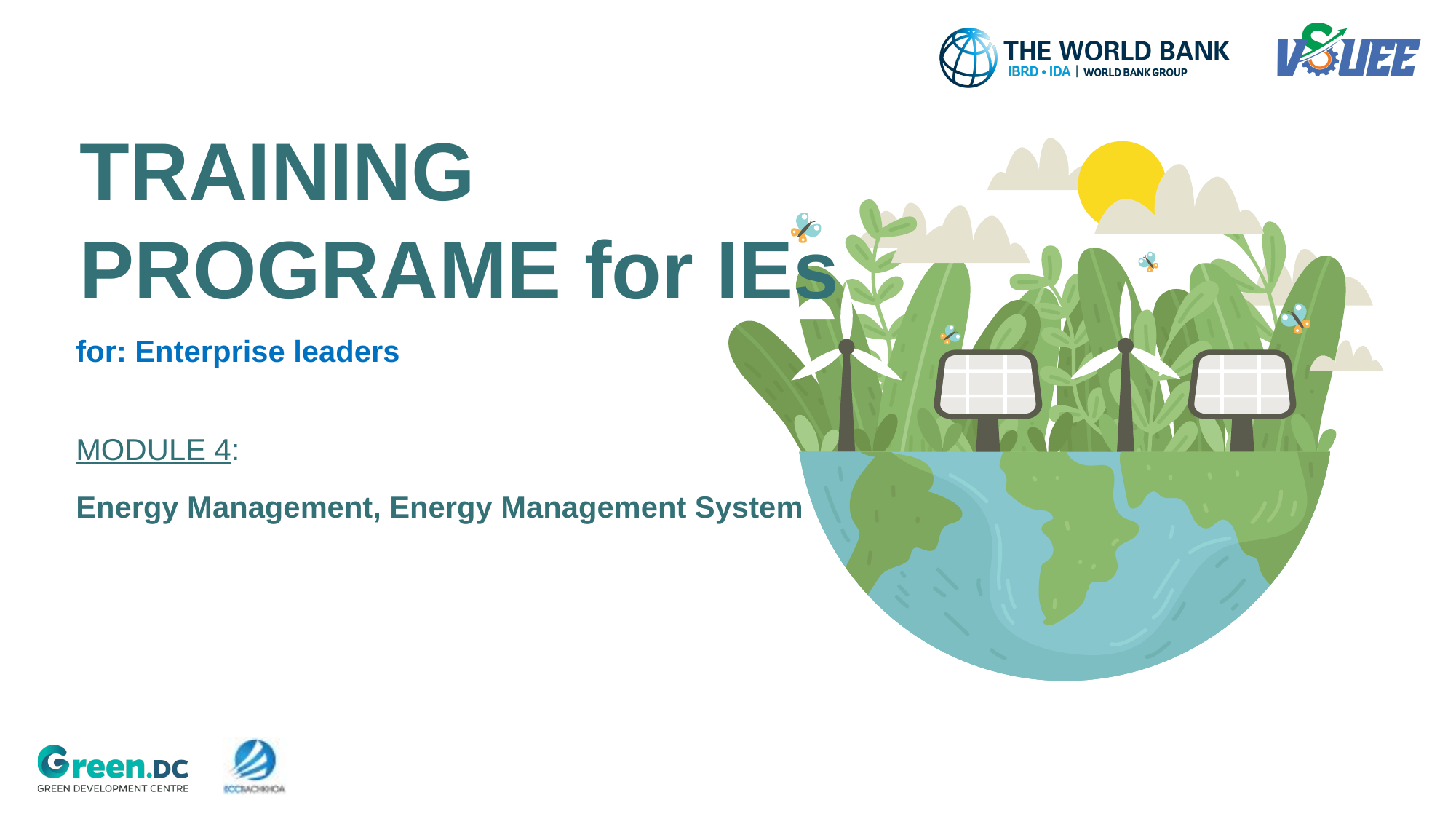

TRAINING PROGRAME for IEs

for: Enterprise leaders
MODULE 4:
Energy Management, Energy Management System